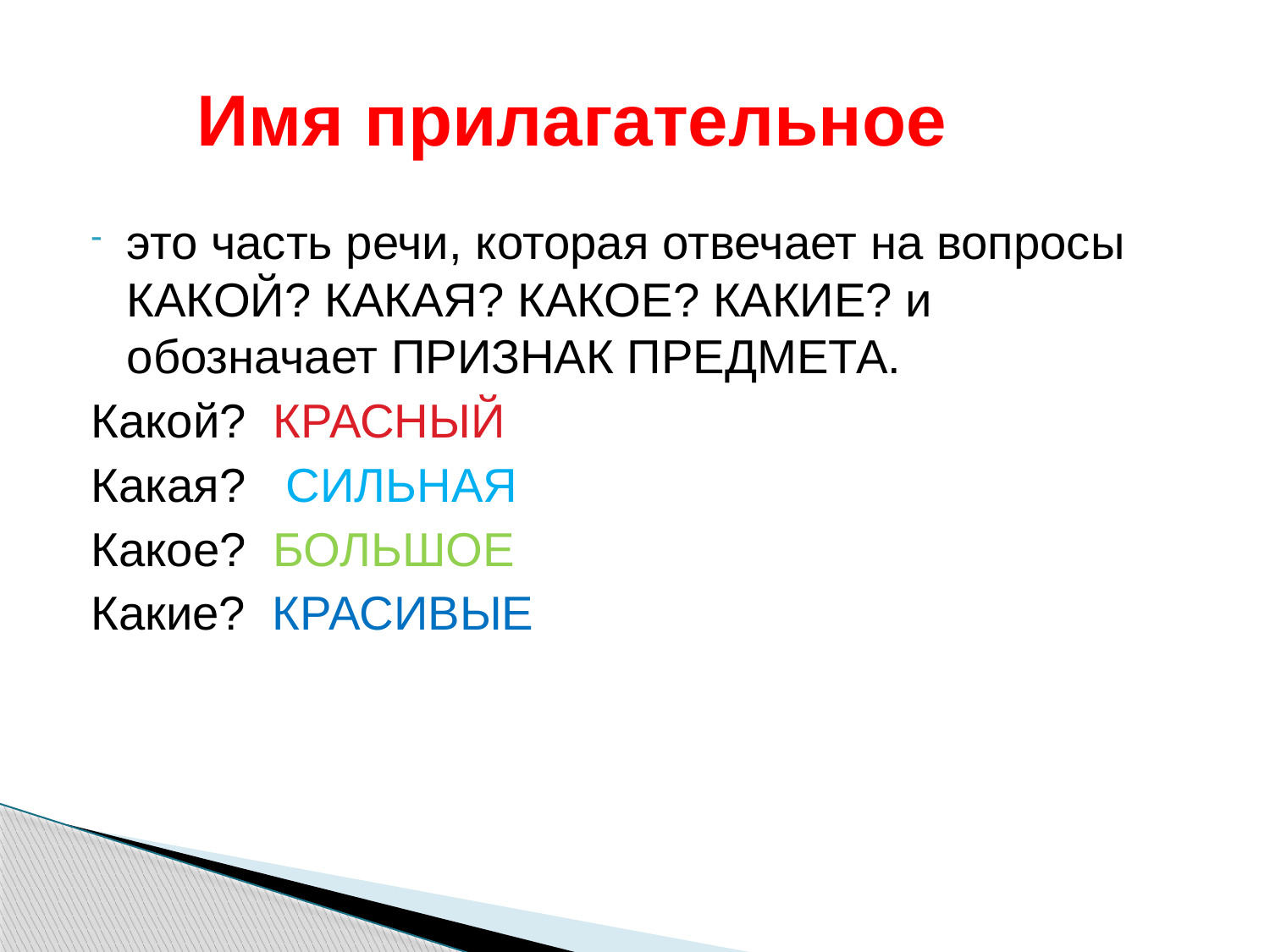

# Имя прилагательное
это часть речи, которая отвечает на вопросы КАКОЙ? КАКАЯ? КАКОЕ? КАКИЕ? и обозначает ПРИЗНАК ПРЕДМЕТА.
Какой?  КРАСНЫЙ
Какая?   СИЛЬНАЯ
Какое?  БОЛЬШОЕ
Какие?  КРАСИВЫЕ